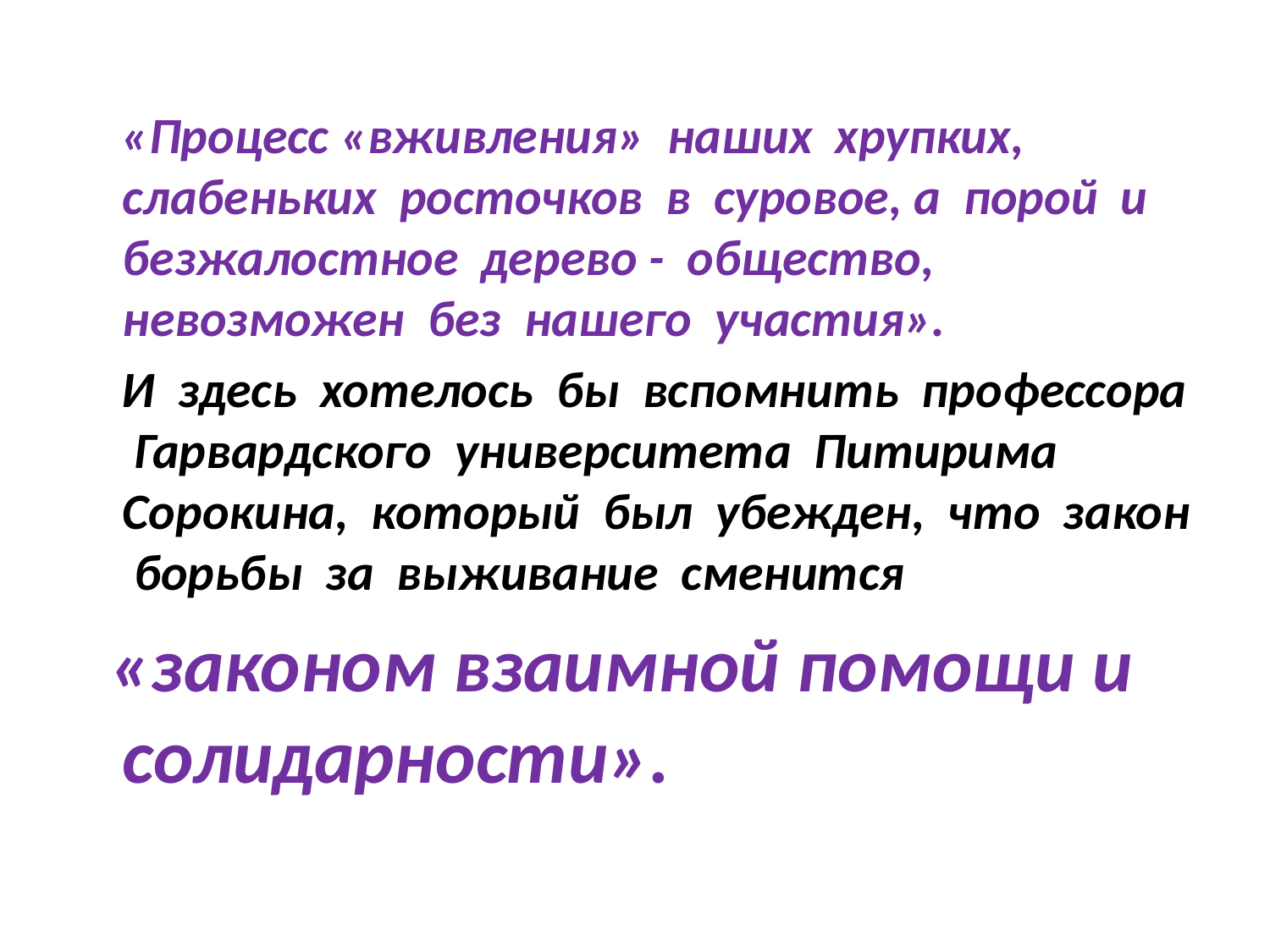

«Процесс «вживления»  наших  хрупких,  слабеньких  росточков  в  суровое, а  порой  и  безжалостное  дерево -  общество,  невозможен  без  нашего  участия».
    И  здесь  хотелось  бы  вспомнить  профессора  Гарвардского  университета  Питирима  Сорокина,  который  был  убежден,  что  закон  борьбы  за  выживание  сменится
   «законом взаимной помощи и солидарности».